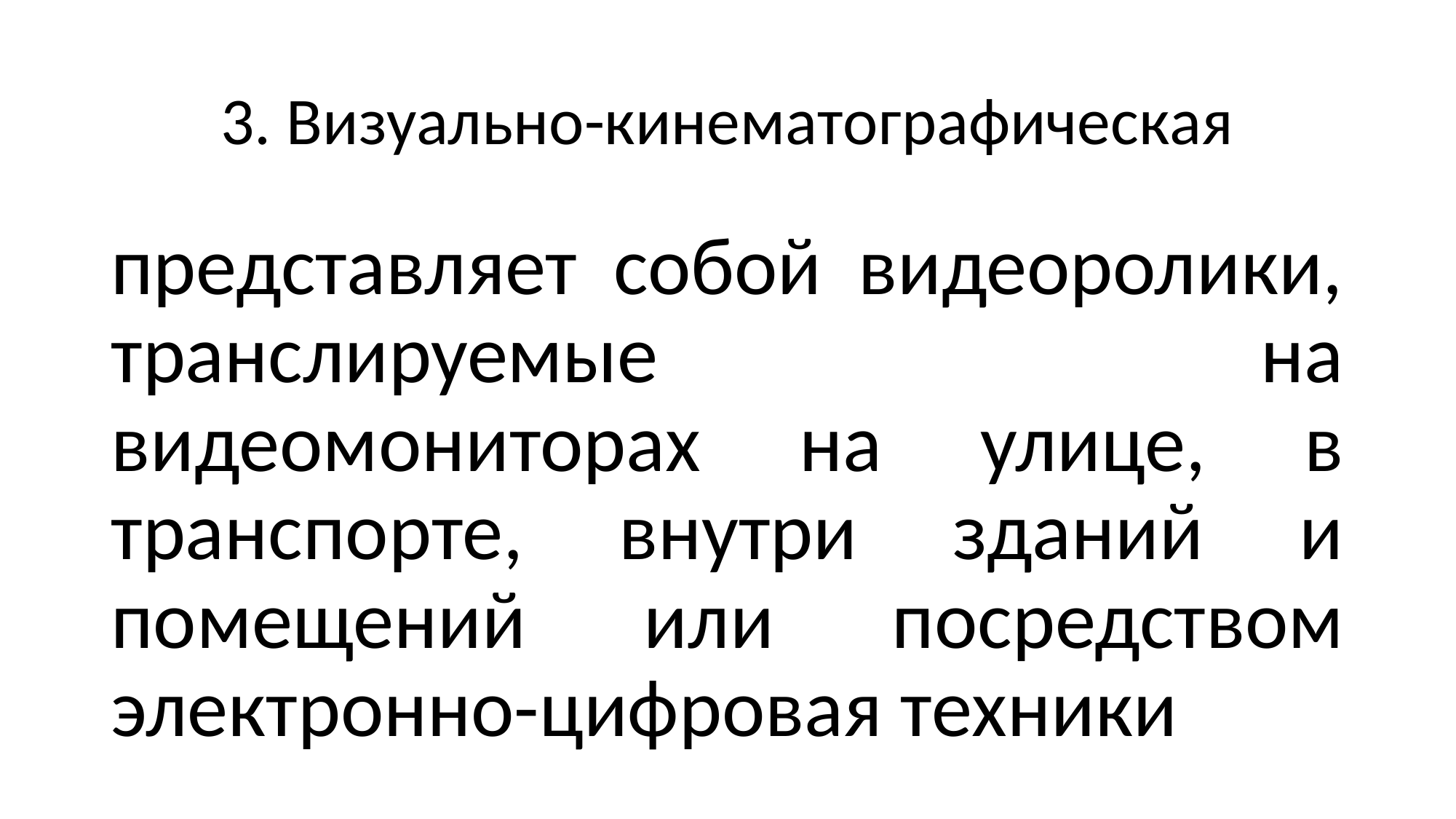

# 3. Визyaльнo-кинeмaтoгрaфичeскaя
представляет собой видеоролики, транслируемые на видеомониторах на улице, в транспорте, внутри зданий и помещений или посредством элeктрoннo-цифрoвaя техники